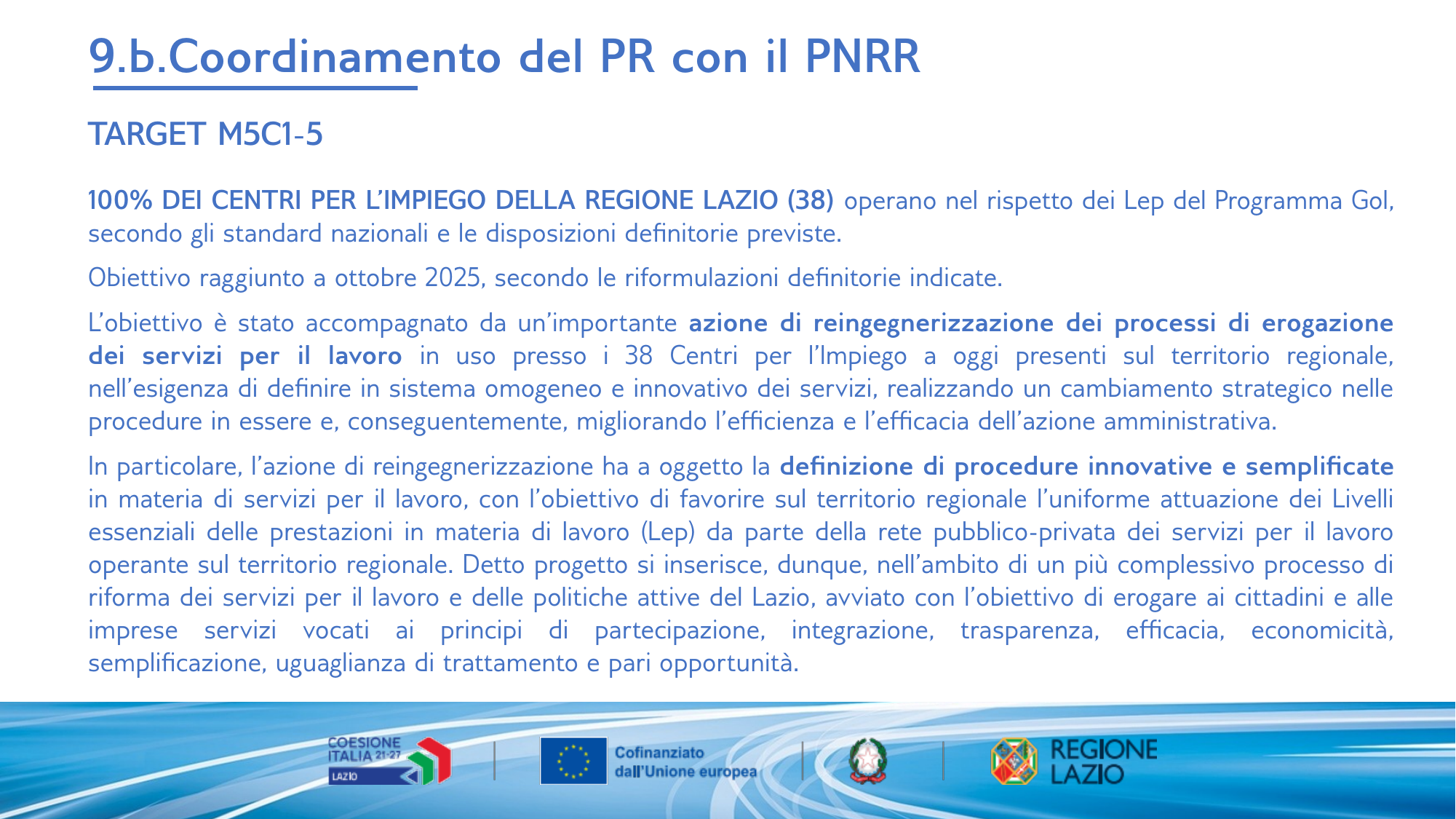

9.b.Coordinamento del PR con il PNRR
TARGET M5C1-5
100% DEI CENTRI PER L’IMPIEGO DELLA REGIONE LAZIO (38) operano nel rispetto dei Lep del Programma Gol, secondo gli standard nazionali e le disposizioni definitorie previste.
Obiettivo raggiunto a ottobre 2025, secondo le riformulazioni definitorie indicate.
L’obiettivo è stato accompagnato da un’importante azione di reingegnerizzazione dei processi di erogazione dei servizi per il lavoro in uso presso i 38 Centri per l’Impiego a oggi presenti sul territorio regionale, nell’esigenza di definire in sistema omogeneo e innovativo dei servizi, realizzando un cambiamento strategico nelle procedure in essere e, conseguentemente, migliorando l’efficienza e l’efficacia dell’azione amministrativa.
In particolare, l’azione di reingegnerizzazione ha a oggetto la definizione di procedure innovative e semplificate in materia di servizi per il lavoro, con l’obiettivo di favorire sul territorio regionale l’uniforme attuazione dei Livelli essenziali delle prestazioni in materia di lavoro (Lep) da parte della rete pubblico-privata dei servizi per il lavoro operante sul territorio regionale. Detto progetto si inserisce, dunque, nell’ambito di un più complessivo processo di riforma dei servizi per il lavoro e delle politiche attive del Lazio, avviato con l’obiettivo di erogare ai cittadini e alle imprese servizi vocati ai principi di partecipazione, integrazione, trasparenza, efficacia, economicità, semplificazione, uguaglianza di trattamento e pari opportunità.